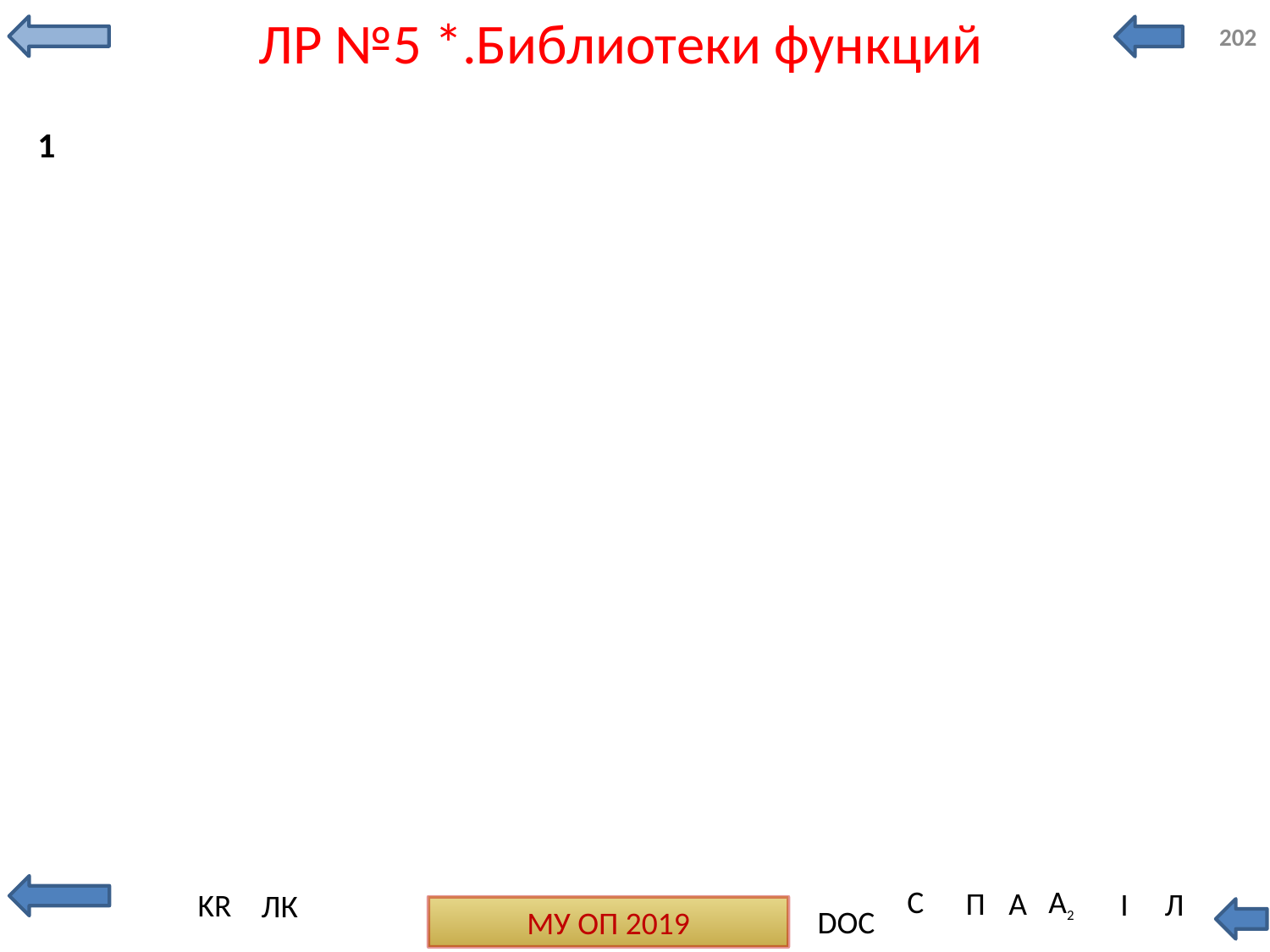

# ЛР №5 *.Библиотеки функций
202
1